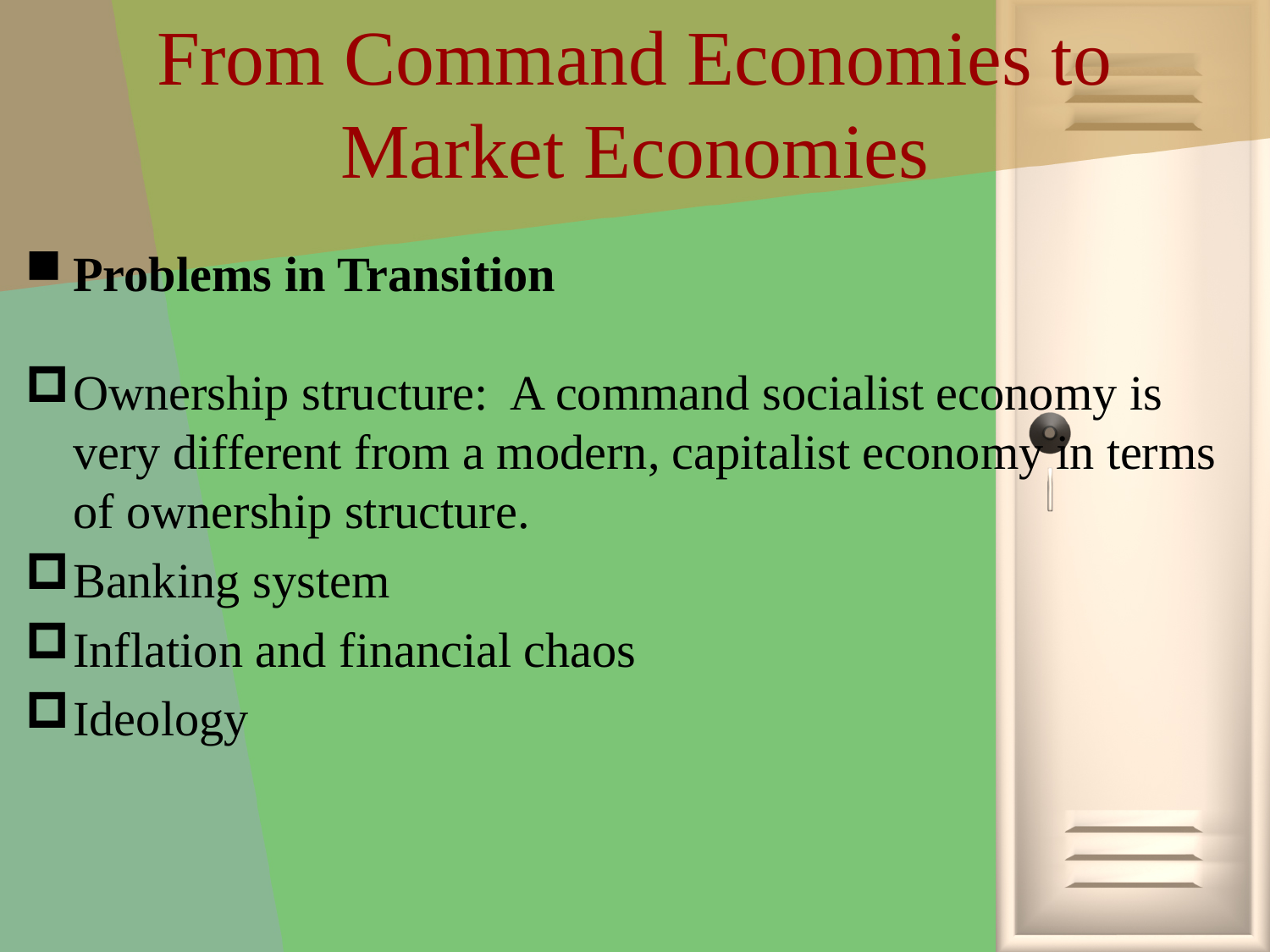

# From Command Economies to Market Economies
Problems in Transition

Ownership structure:  A command socialist economy is very different from a modern, capitalist economy in terms of ownership structure.
Banking system
Inflation and financial chaos
Ideology